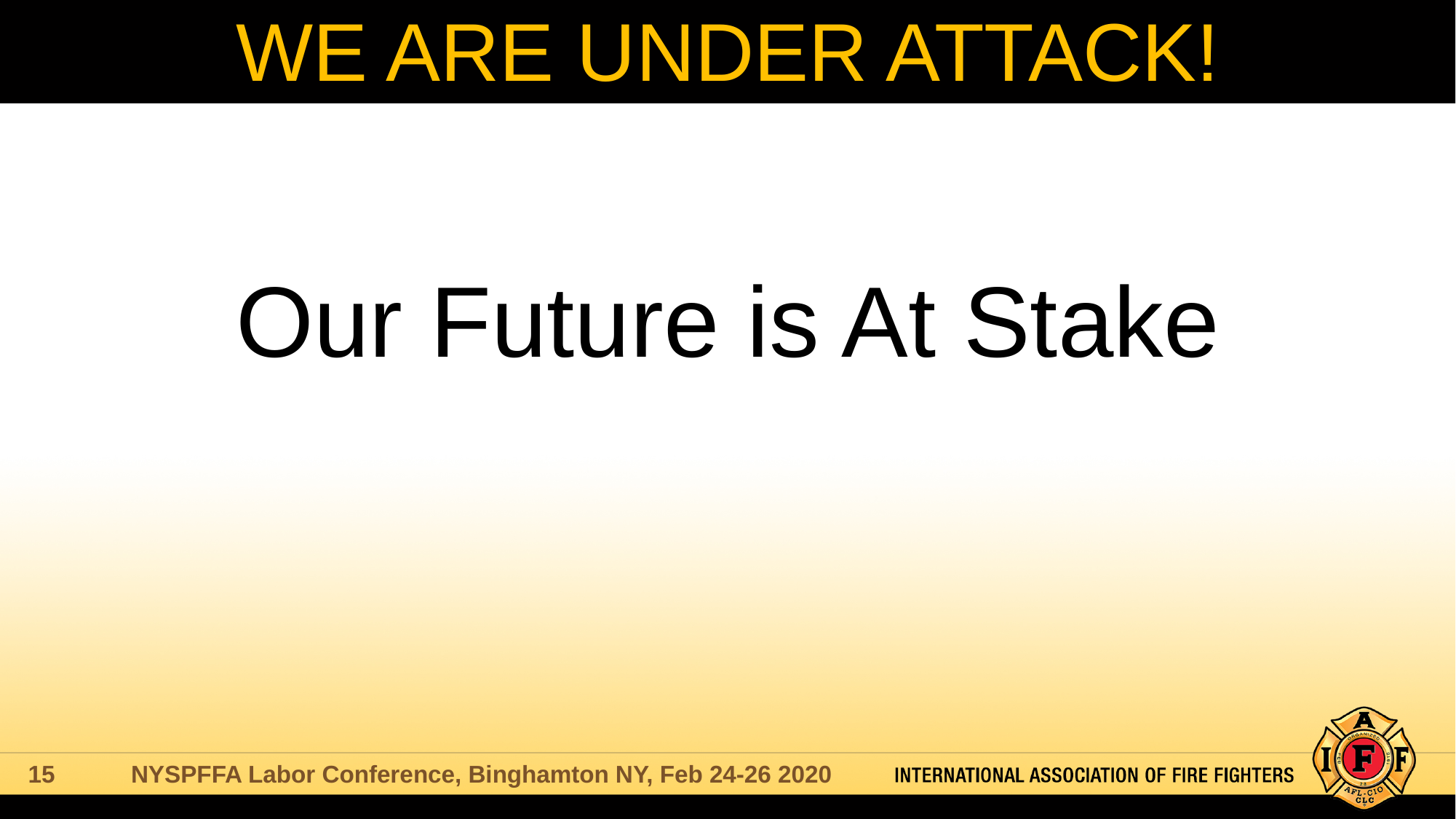

WE ARE UNDER ATTACK!
# Our Future is At Stake
NYSPFFA Labor Conference, Binghamton NY, Feb 24-26 2020